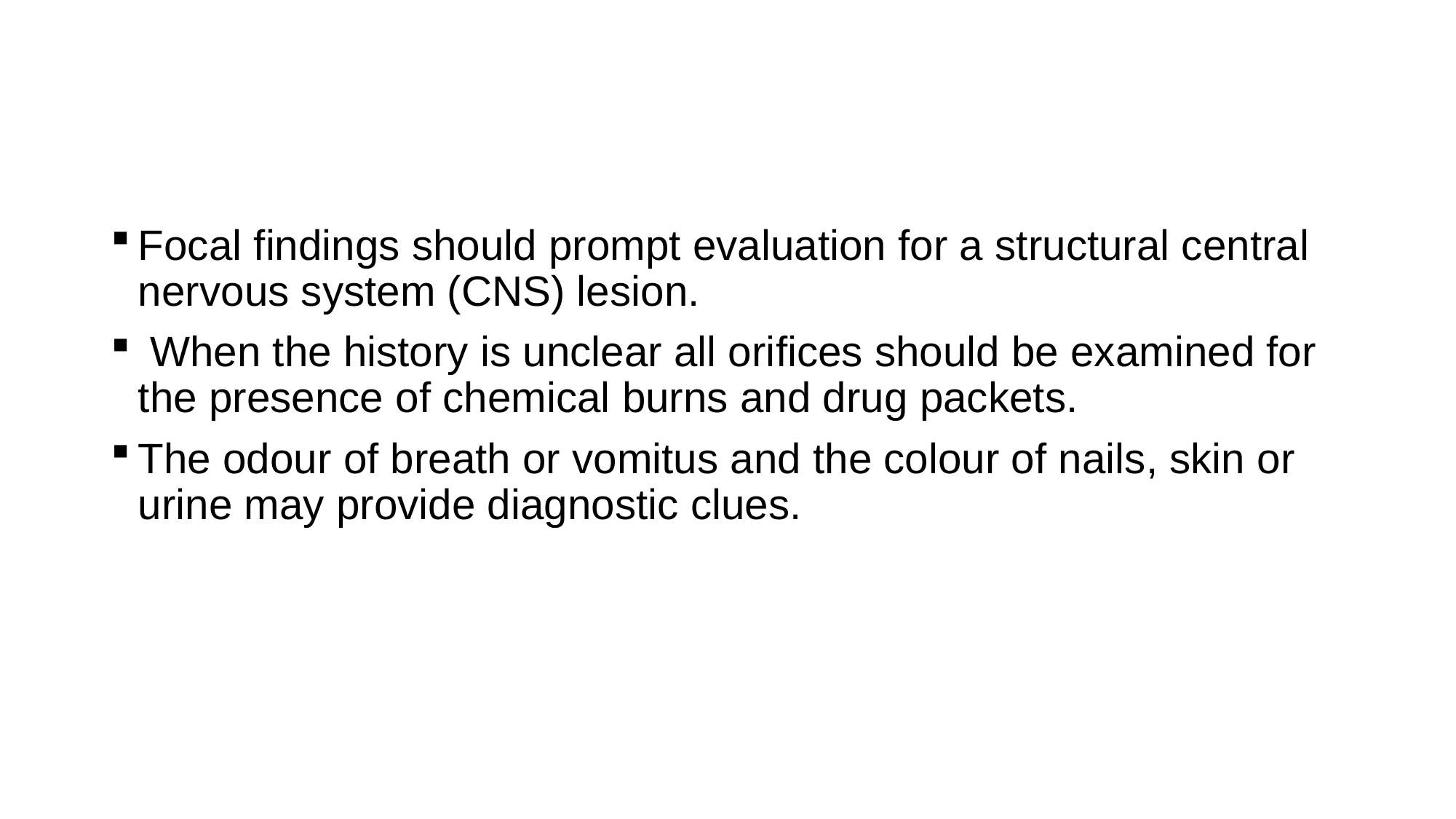

#
Focal findings should prompt evaluation for a structural central nervous system (CNS) lesion.
 When the history is unclear all orifices should be examined for the presence of chemical burns and drug packets.
The odour of breath or vomitus and the colour of nails, skin or urine may provide diagnostic clues.